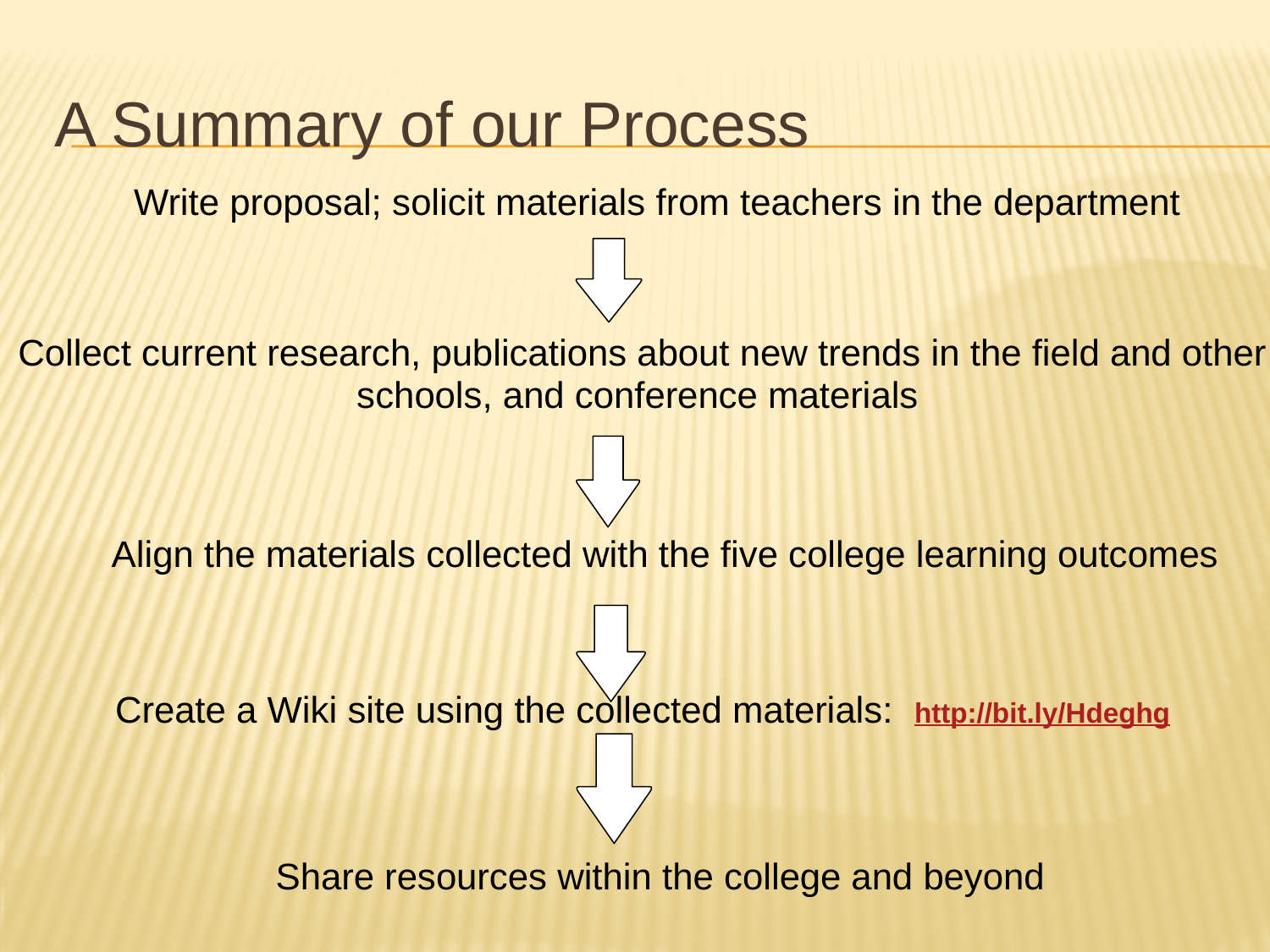

# A Summary of our Process
Write proposal; solicit materials from teachers in the department

Collect current research, publications about new trends in the field and other schools, and conference materials

Align the materials collected with the five college learning outcomes

Create a Wiki site using the collected materials:  http://bit.ly/Hdeghg

Share resources within the college and beyond